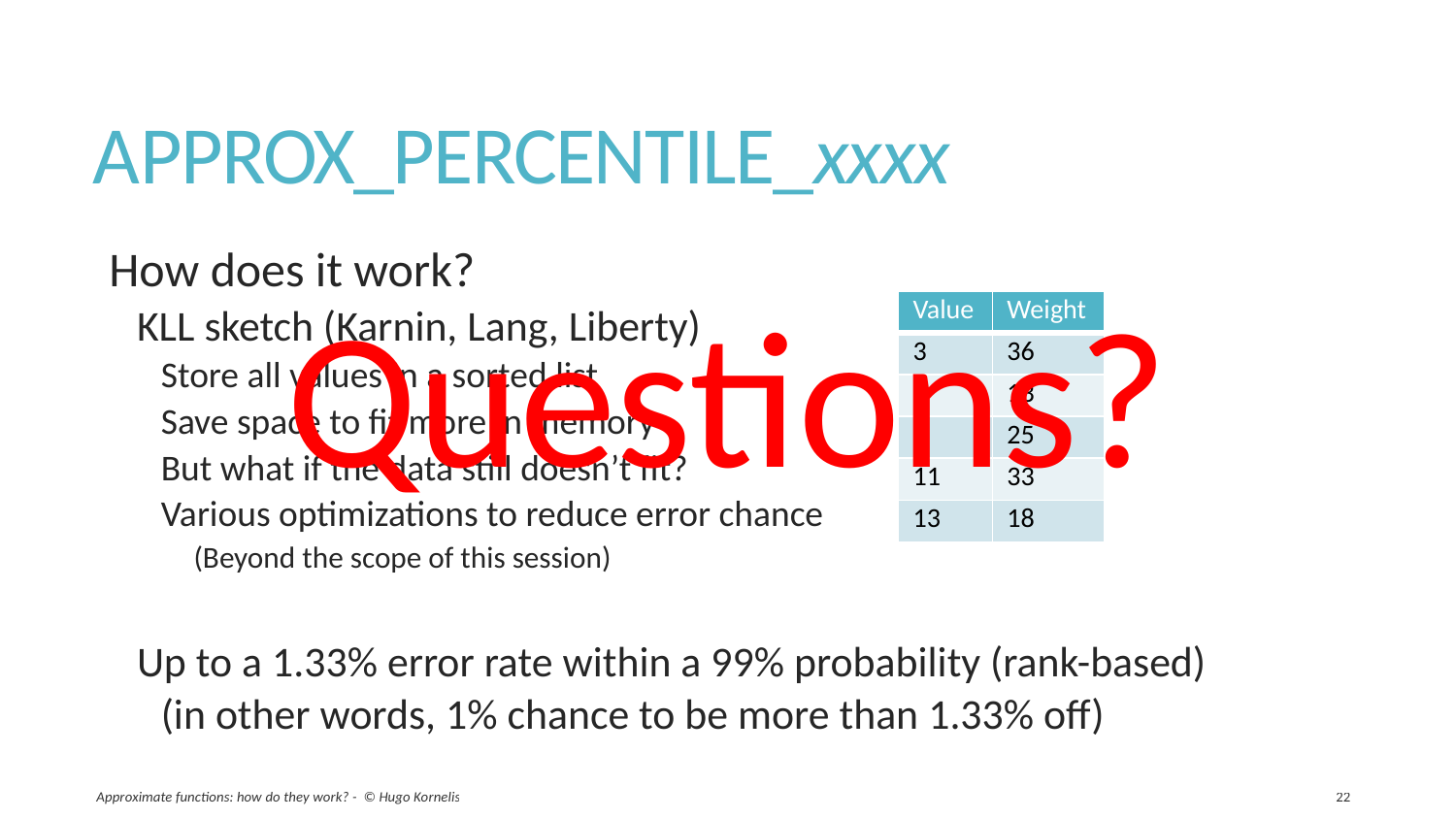

# APPROX_PERCENTILE_xxxx
Questions?
How does it work?
KLL sketch (Karnin, Lang, Liberty)
Store all values in a sorted list
Save space to fit more in memory
But what if the data still doesn’t fit?
Various optimizations to reduce error chance
(Beyond the scope of this session)

Up to a 1.33% error rate within a 99% probability (rank-based)
(in other words, 1% chance to be more than 1.33% off)

| Value | Weight |
| --- | --- |
| 3 | 36 |
| 7 | 13 |
| 8 | 25 |
| 11 | 33 |
| 13 | 18 |
Approximate functions: how do they work? -  © Hugo Kornelis
22